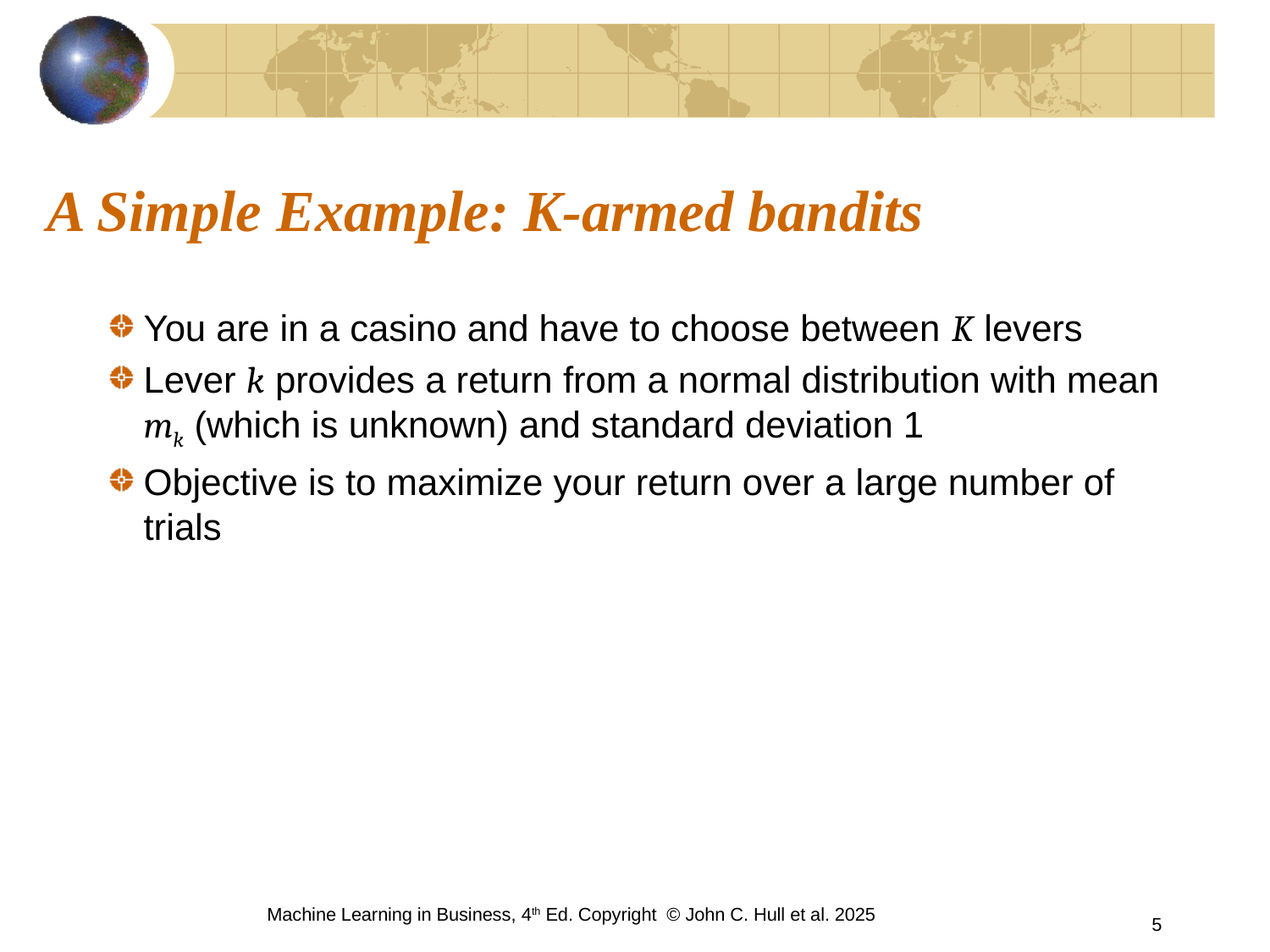

# A Simple Example: K-armed bandits
You are in a casino and have to choose between K levers
Lever k provides a return from a normal distribution with mean mk (which is unknown) and standard deviation 1
Objective is to maximize your return over a large number of trials
Machine Learning in Business, 4th Ed. Copyright  © John C. Hull et al. 2025
5